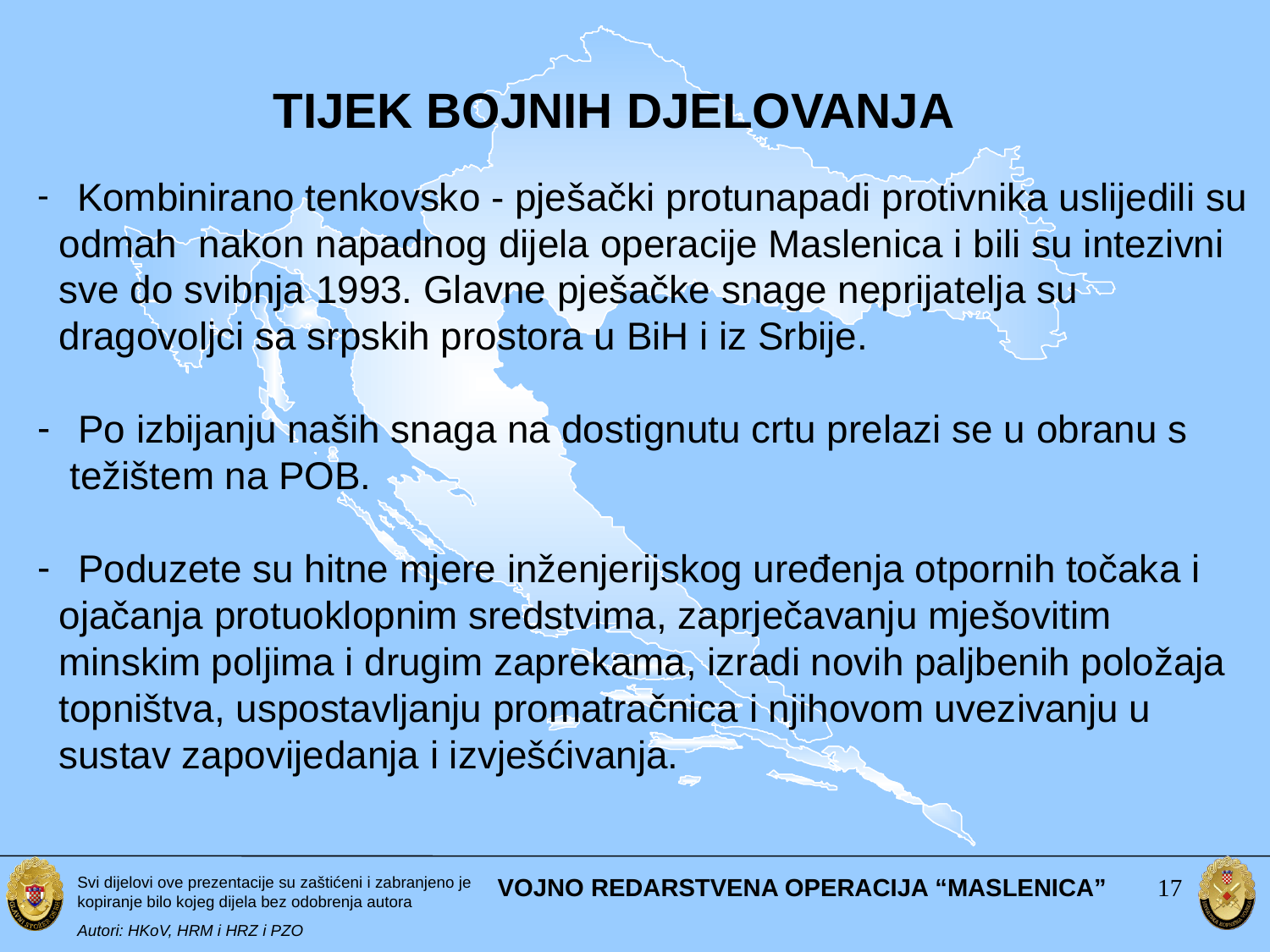

TIJEK BOJNIH DJELOVANJA

 Kombinirano tenkovsko - pješački protunapadi protivnika uslijedili su
  odmah  nakon napadnog dijela operacije Maslenica i bili su intezivni
  sve do svibnja 1993. Glavne pješačke snage neprijatelja su
  dragovoljci sa srpskih prostora u BiH i iz Srbije.

 Po izbijanju naših snaga na dostignutu crtu prelazi se u obranu s
   težištem na POB.

 Poduzete su hitne mjere inženjerijskog uređenja otpornih točaka i
  ojačanja protuoklopnim sredstvima, zaprječavanju mješovitim
  minskim poljima i drugim zaprekama, izradi novih paljbenih položaja
  topništva, uspostavljanju promatračnica i njihovom uvezivanju u
  sustav zapovijedanja i izvješćivanja.

VOJNO REDARSTVENA OPERACIJA “MASLENICA”